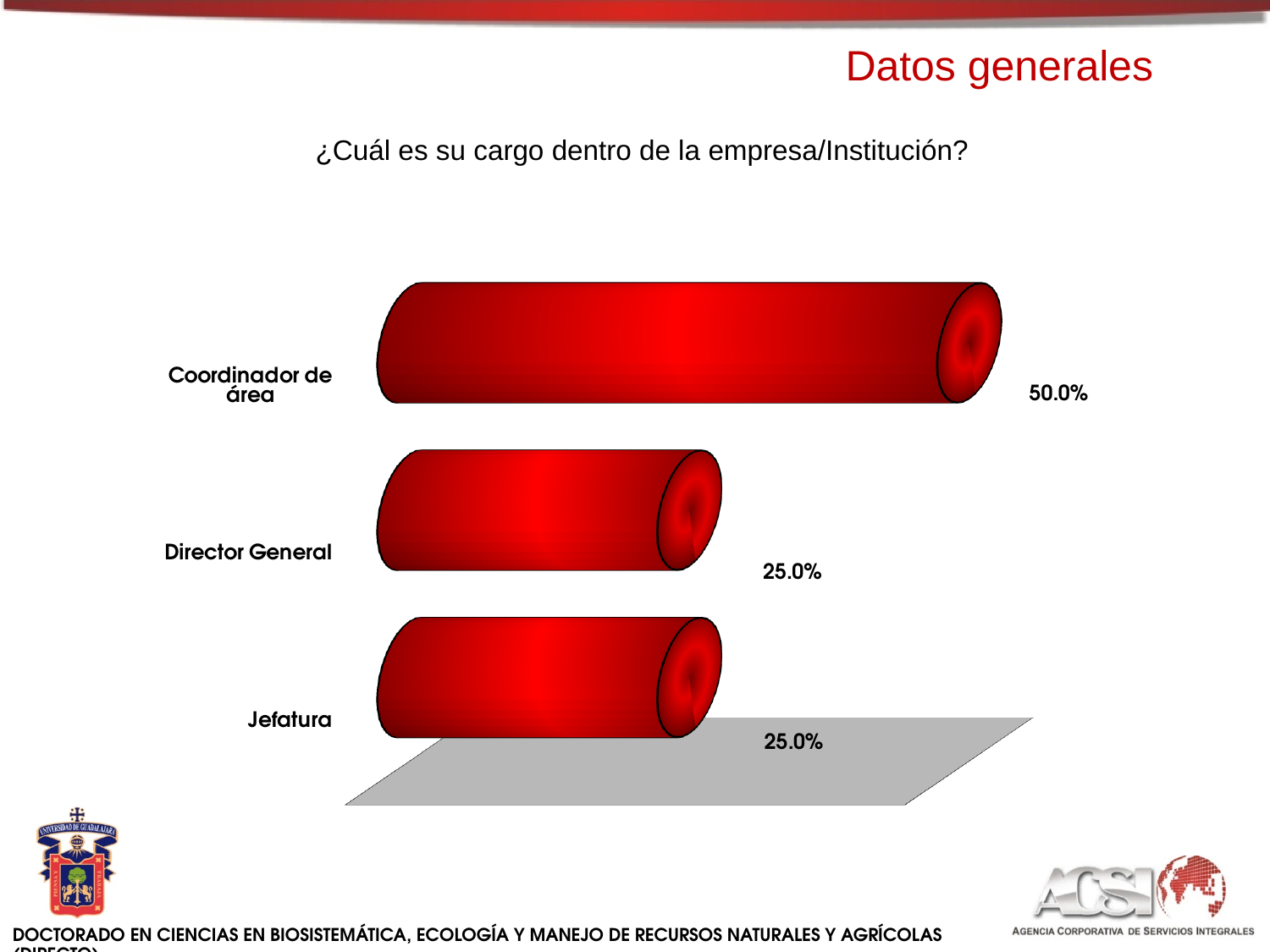

Datos generales

[unsupported chart]

¿Cuál es su cargo dentro de la empresa/Institución?